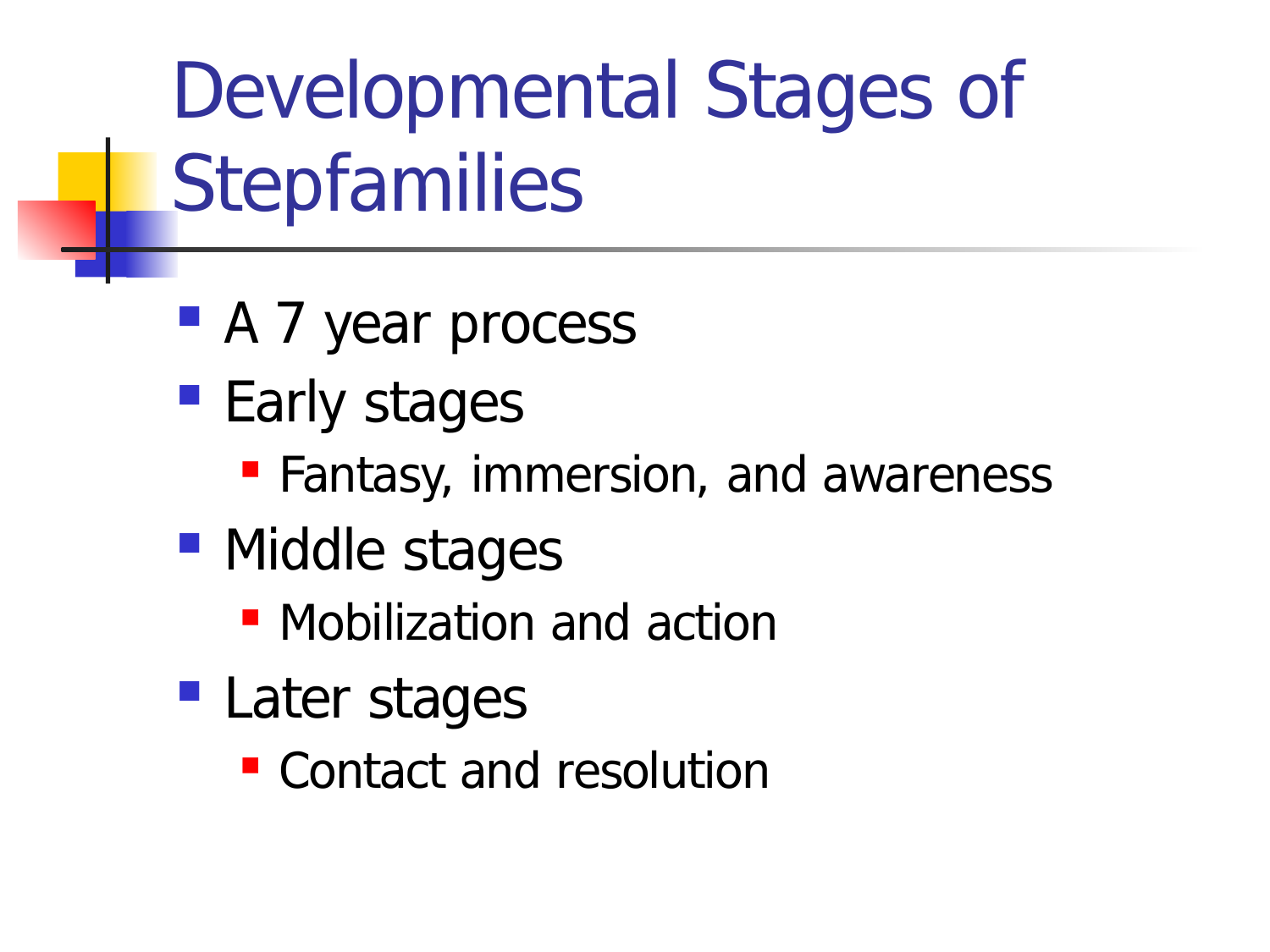

# Developmental Stages of Stepfamilies
A 7 year process
Early stages
Fantasy, immersion, and awareness
Middle stages
Mobilization and action
Later stages
Contact and resolution